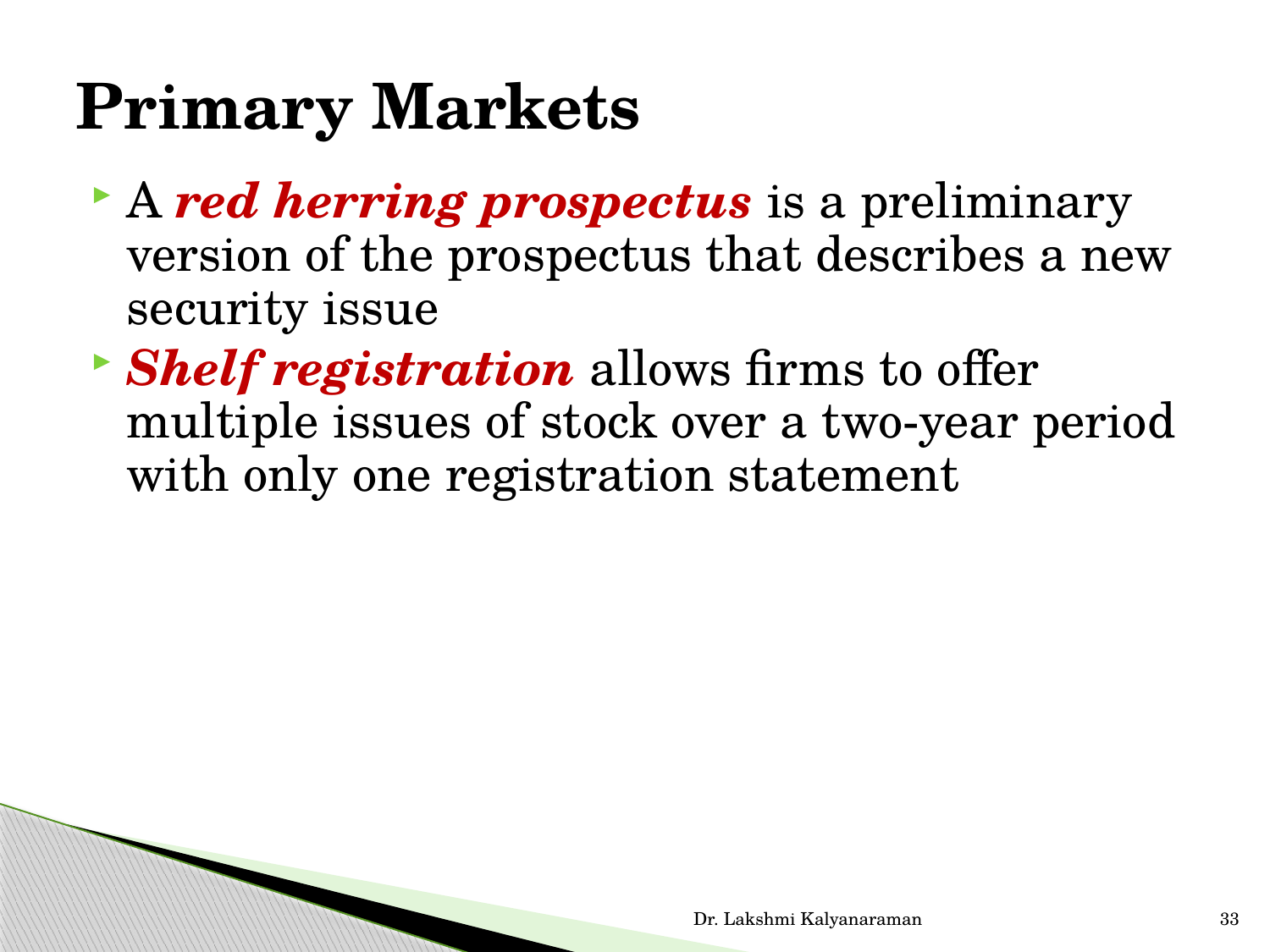

# Primary Markets
A red herring prospectus is a preliminary version of the prospectus that describes a new security issue
Shelf registration allows firms to offer multiple issues of stock over a two-year period with only one registration statement

Dr. Lakshmi Kalyanaraman
33